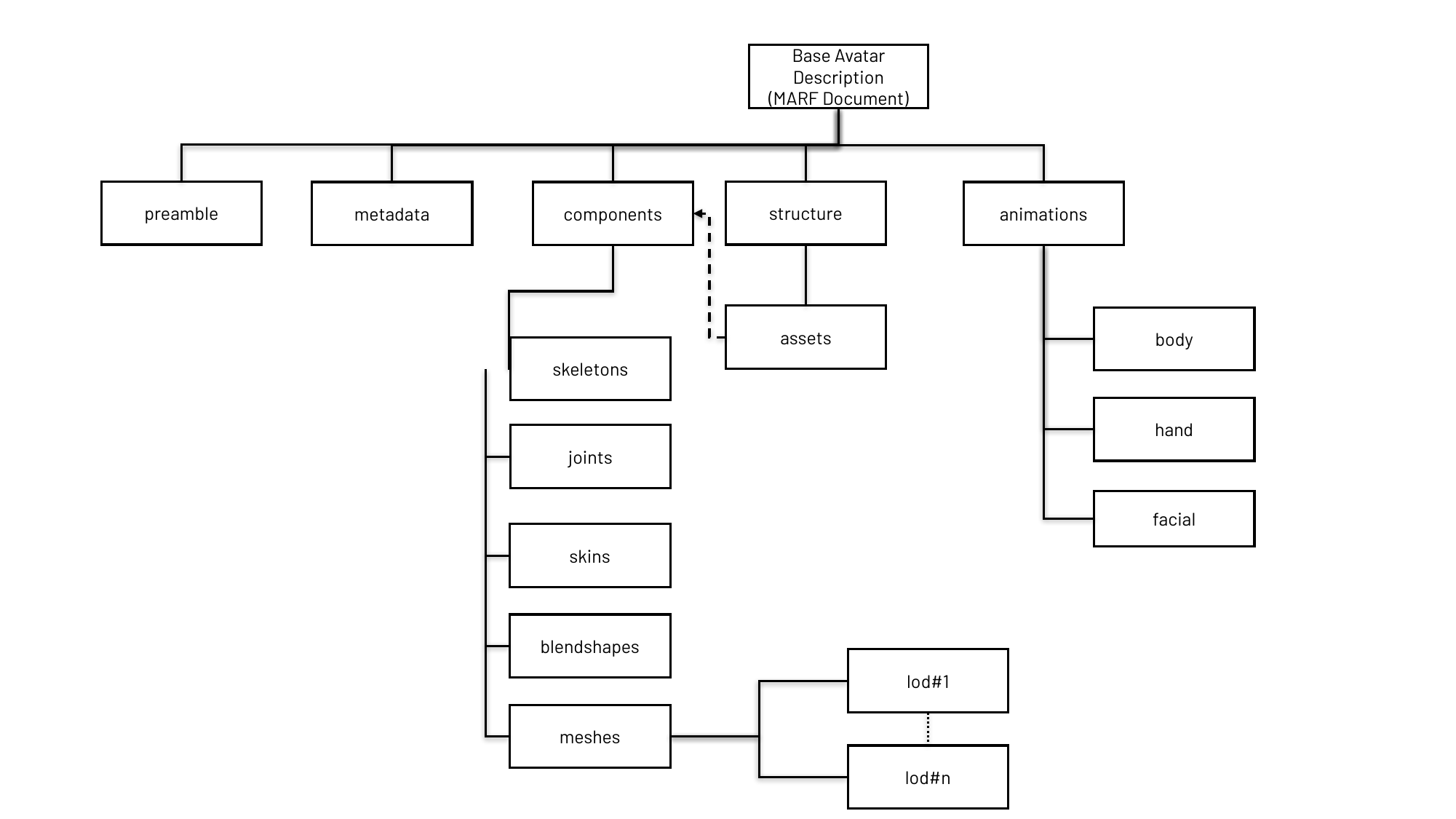

Base Avatar Description
(MARF Document)
preamble
structure
components
animations
metadata
assets
body
skeletons
hand
joints
facial
skins
blendshapes
lod#1
meshes
lod#n